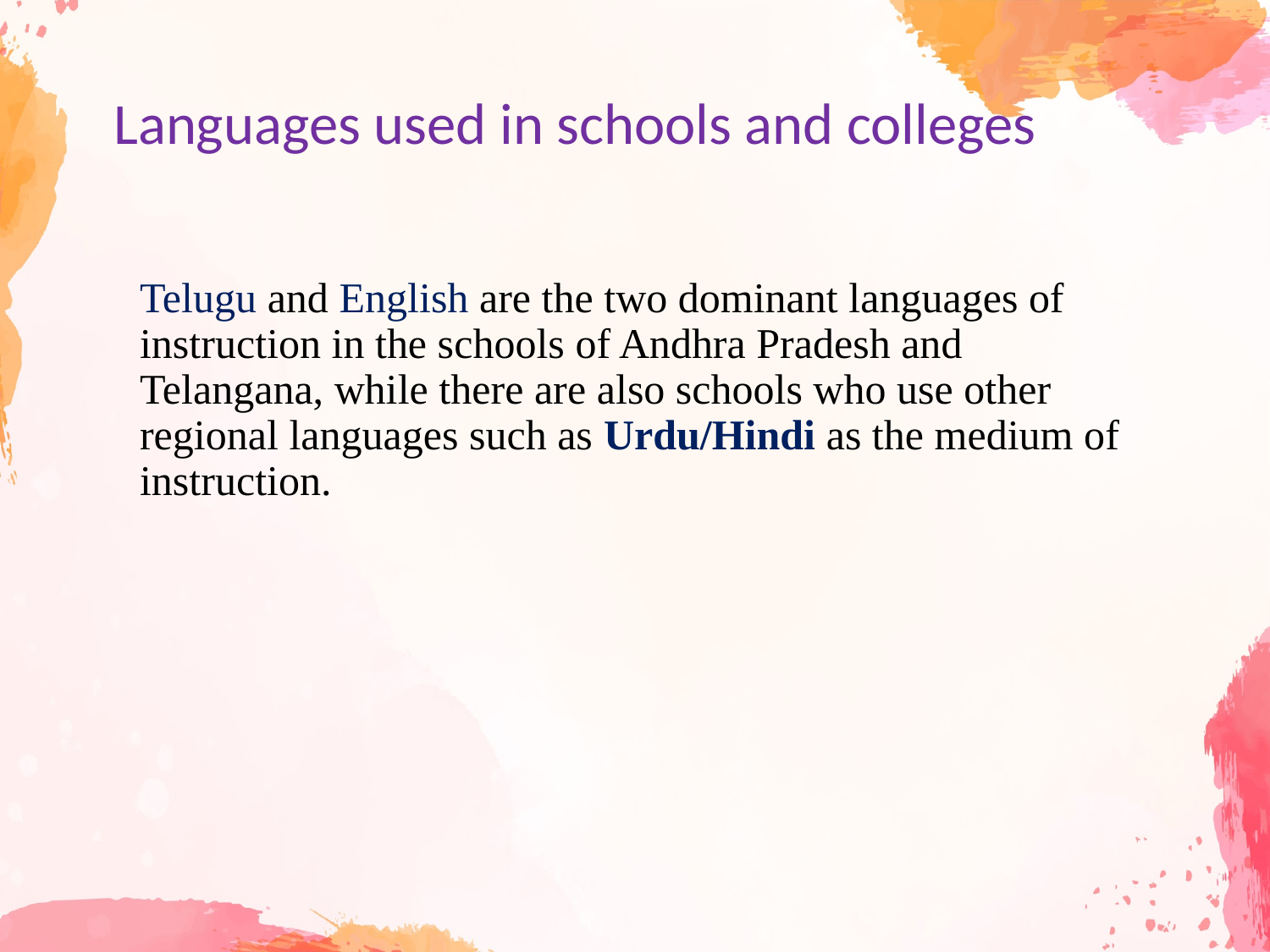

# Languages used in schools and colleges
Telugu and English are the two dominant languages of instruction in the schools of Andhra Pradesh and Telangana, while there are also schools who use other regional languages such as Urdu/Hindi as the medium of instruction.